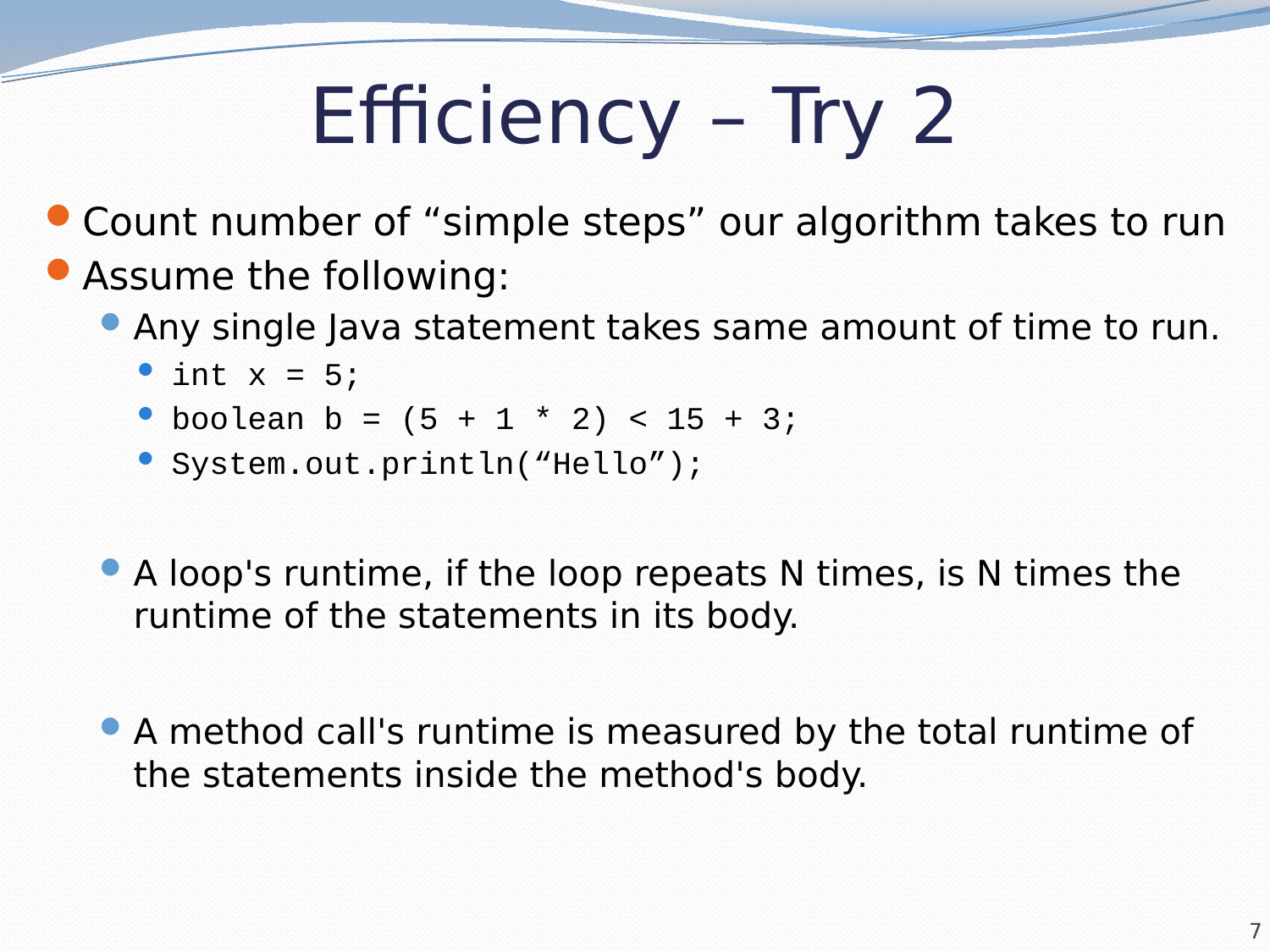

# Efficiency – Try 2
Count number of “simple steps” our algorithm takes to run
Assume the following:
Any single Java statement takes same amount of time to run.
int x = 5;
boolean b = (5 + 1 * 2) < 15 + 3;
System.out.println(“Hello”);

A loop's runtime, if the loop repeats N times, is N times the runtime of the statements in its body.

A method call's runtime is measured by the total runtime of the statements inside the method's body.